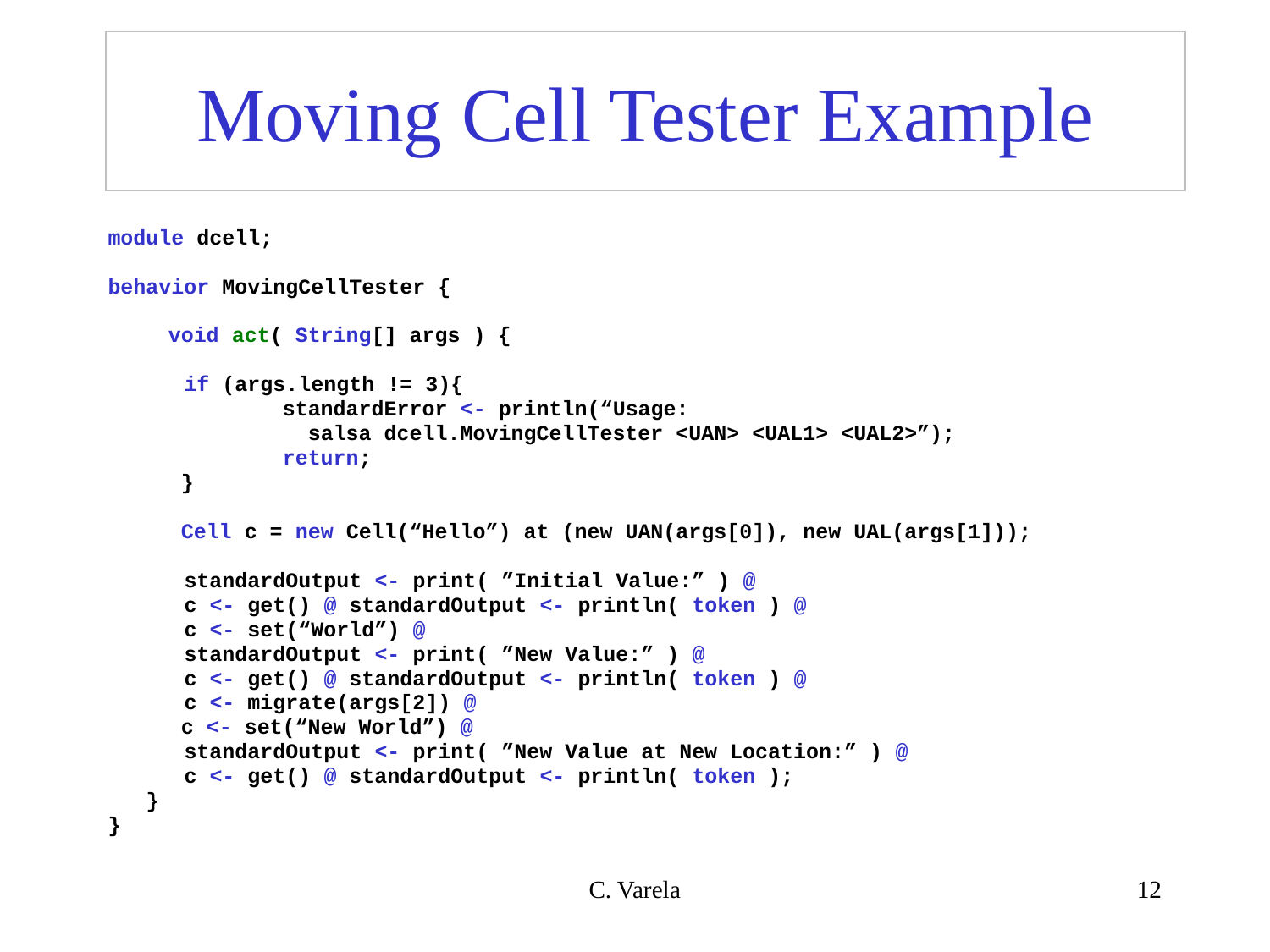

# Moving Cell Tester Example
module dcell;

behavior MovingCellTester {

	 void act( String[] args ) {

      if (args.length != 3){
		standardError <- println(“Usage:
		  salsa dcell.MovingCellTester <UAN> <UAL1> <UAL2>”);
		return;
	  }

	  Cell c = new Cell(“Hello”) at (new UAN(args[0]), new UAL(args[1]));

      standardOutput <- print( ”Initial Value:” ) @
      c <- get() @ standardOutput <- println( token ) @
      c <- set(“World”) @
      standardOutput <- print( ”New Value:” ) @
      c <- get() @ standardOutput <- println( token ) @
      c <- migrate(args[2]) @
	  c <- set(“New World”) @
      standardOutput <- print( ”New Value at New Location:” ) @
      c <- get() @ standardOutput <- println( token );
   }
}

C. Varela
12